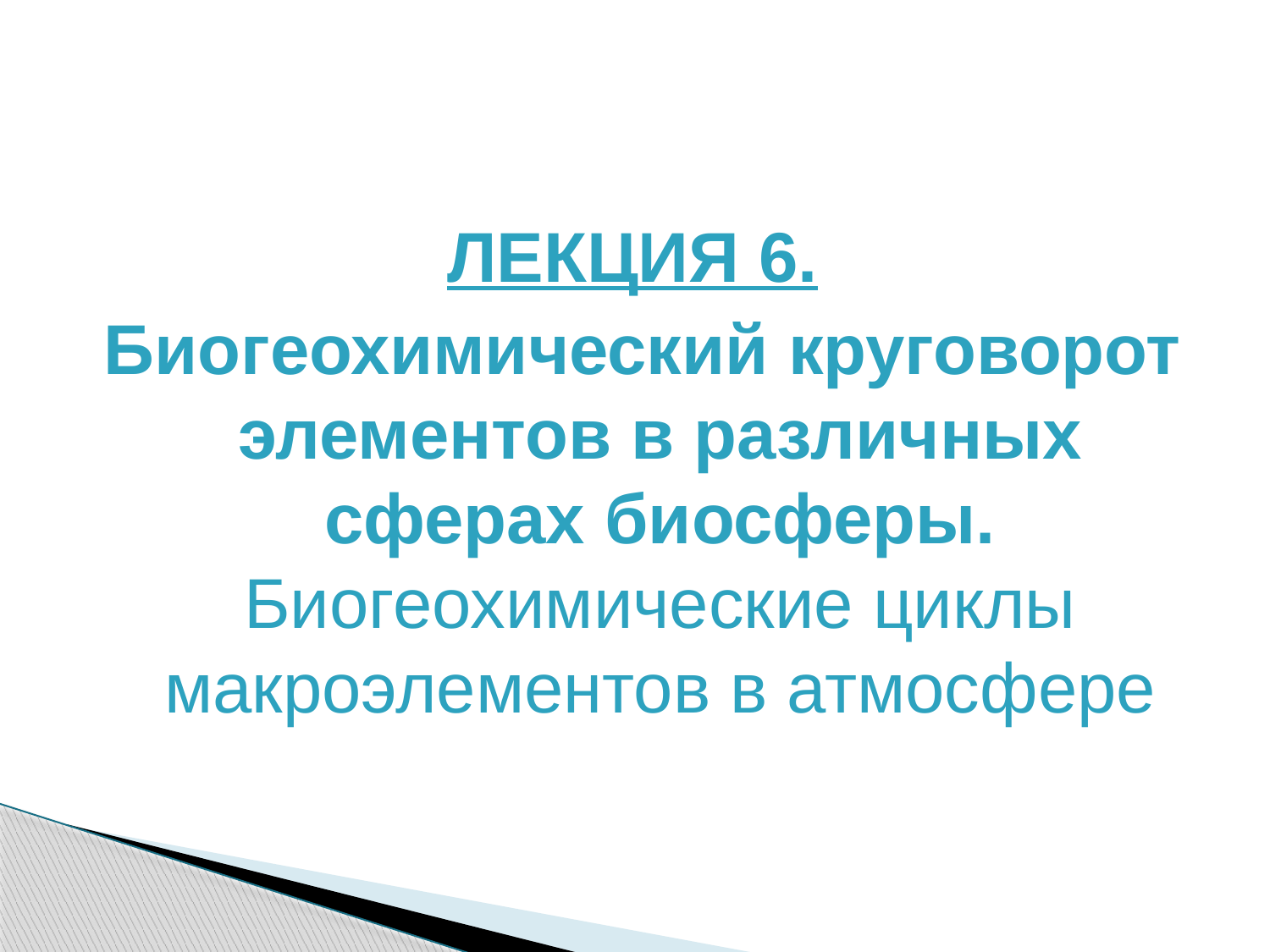

ЛЕКЦИЯ 6.
Биогеохимический круговорот элементов в различных сферах биосферы. Биогеохимические циклы макроэлементов в атмосфере